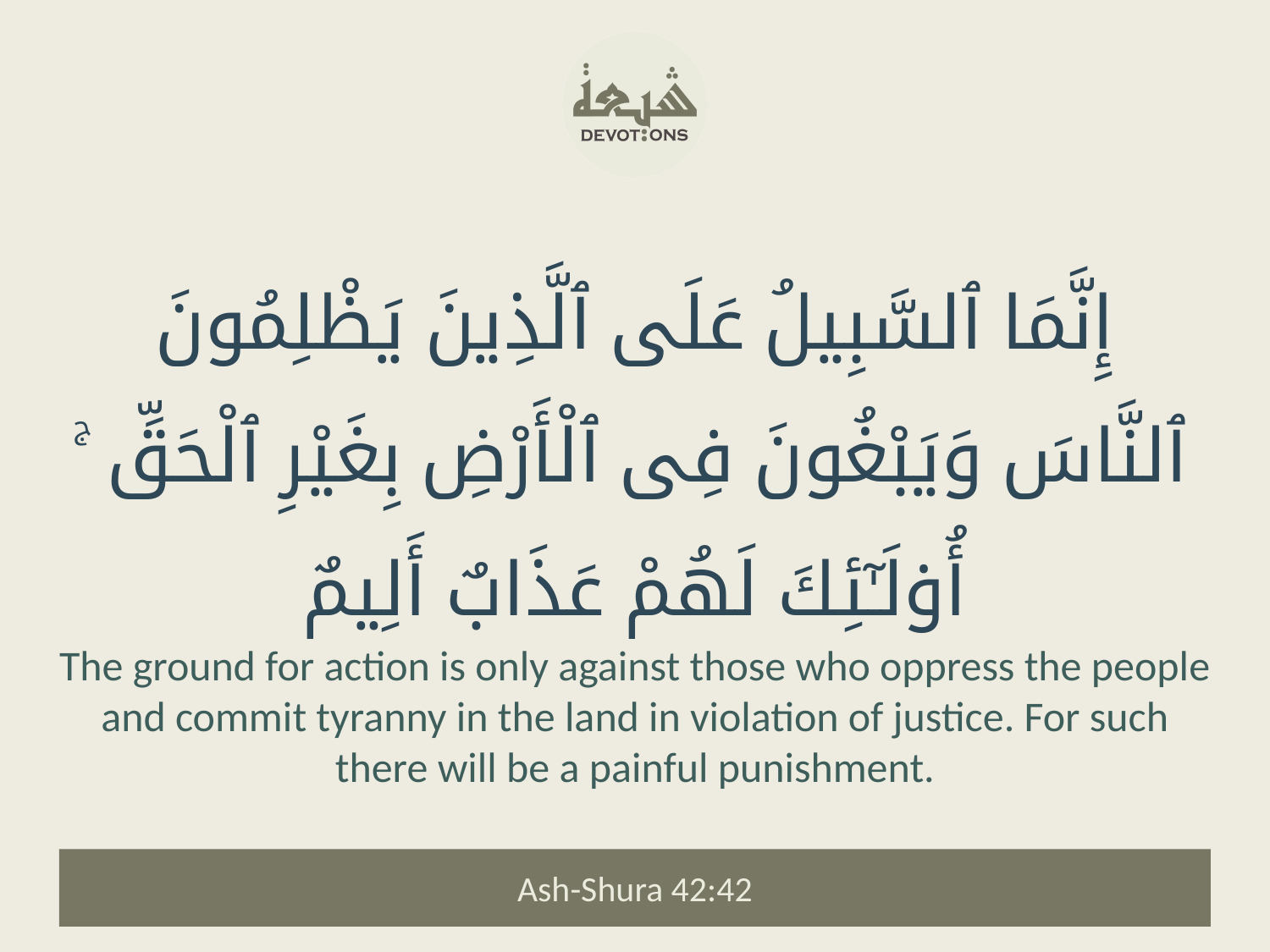

إِنَّمَا ٱلسَّبِيلُ عَلَى ٱلَّذِينَ يَظْلِمُونَ ٱلنَّاسَ وَيَبْغُونَ فِى ٱلْأَرْضِ بِغَيْرِ ٱلْحَقِّ ۚ أُو۟لَـٰٓئِكَ لَهُمْ عَذَابٌ أَلِيمٌ
The ground for action is only against those who oppress the people and commit tyranny in the land in violation of justice. For such there will be a painful punishment.
Ash-Shura 42:42